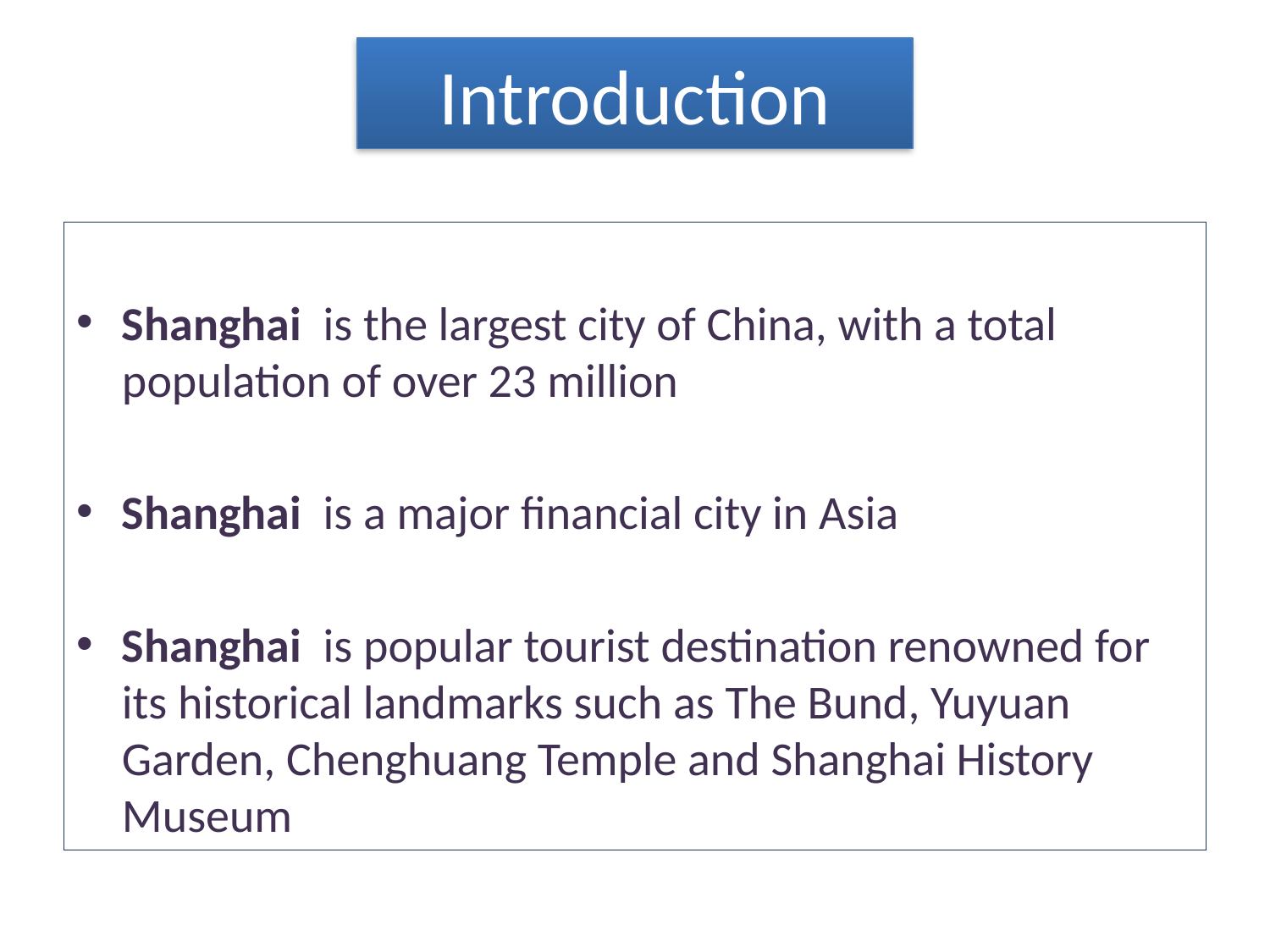

Introduction

Shanghai  is the largest city of China, with a total population of over 23 million

Shanghai  is a major financial city in Asia

Shanghai  is popular tourist destination renowned for its historical landmarks such as The Bund, Yuyuan Garden, Chenghuang Temple and Shanghai History Museum